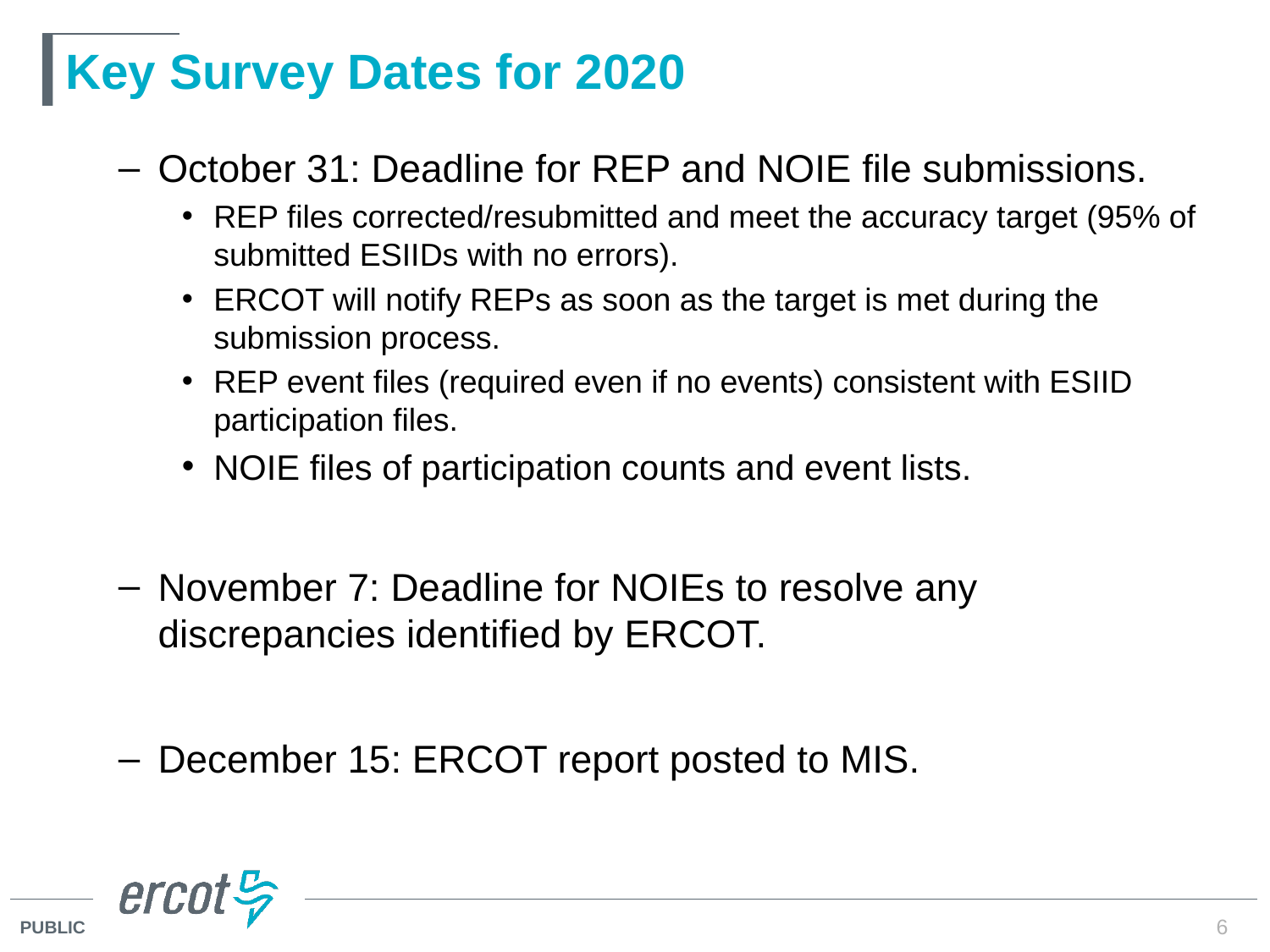

# Key Survey Dates for 2020
October 31: Deadline for REP and NOIE file submissions.
REP files corrected/resubmitted and meet the accuracy target (95% of submitted ESIIDs with no errors).
ERCOT will notify REPs as soon as the target is met during the submission process.
REP event files (required even if no events) consistent with ESIID participation files.
NOIE files of participation counts and event lists.

November 7: Deadline for NOIEs to resolve any discrepancies identified by ERCOT.

December 15: ERCOT report posted to MIS.
6